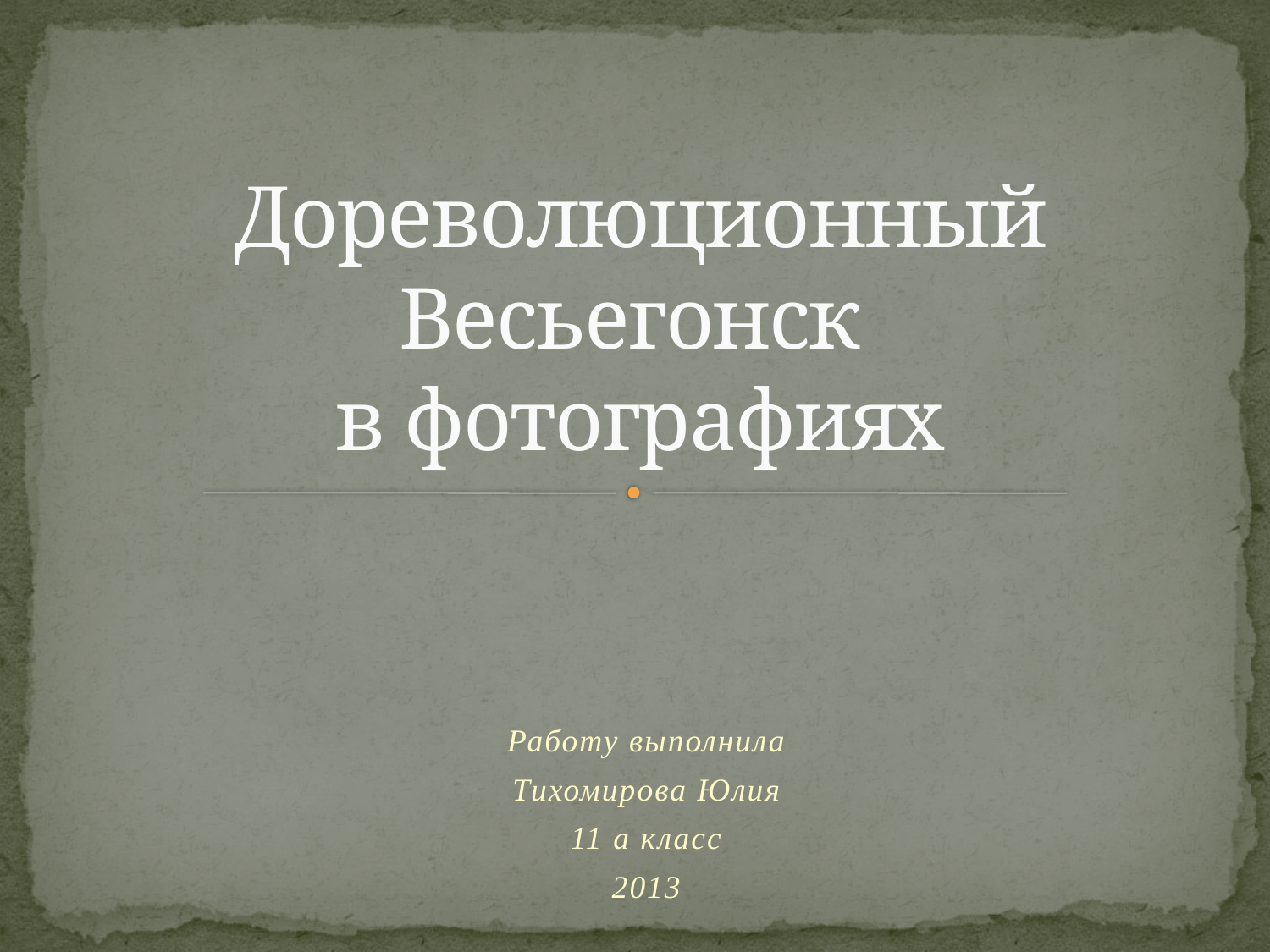

# Дореволюционный Весьегонск в фотографиях
Работу выполнила
Тихомирова Юлия
11 а класс
2013